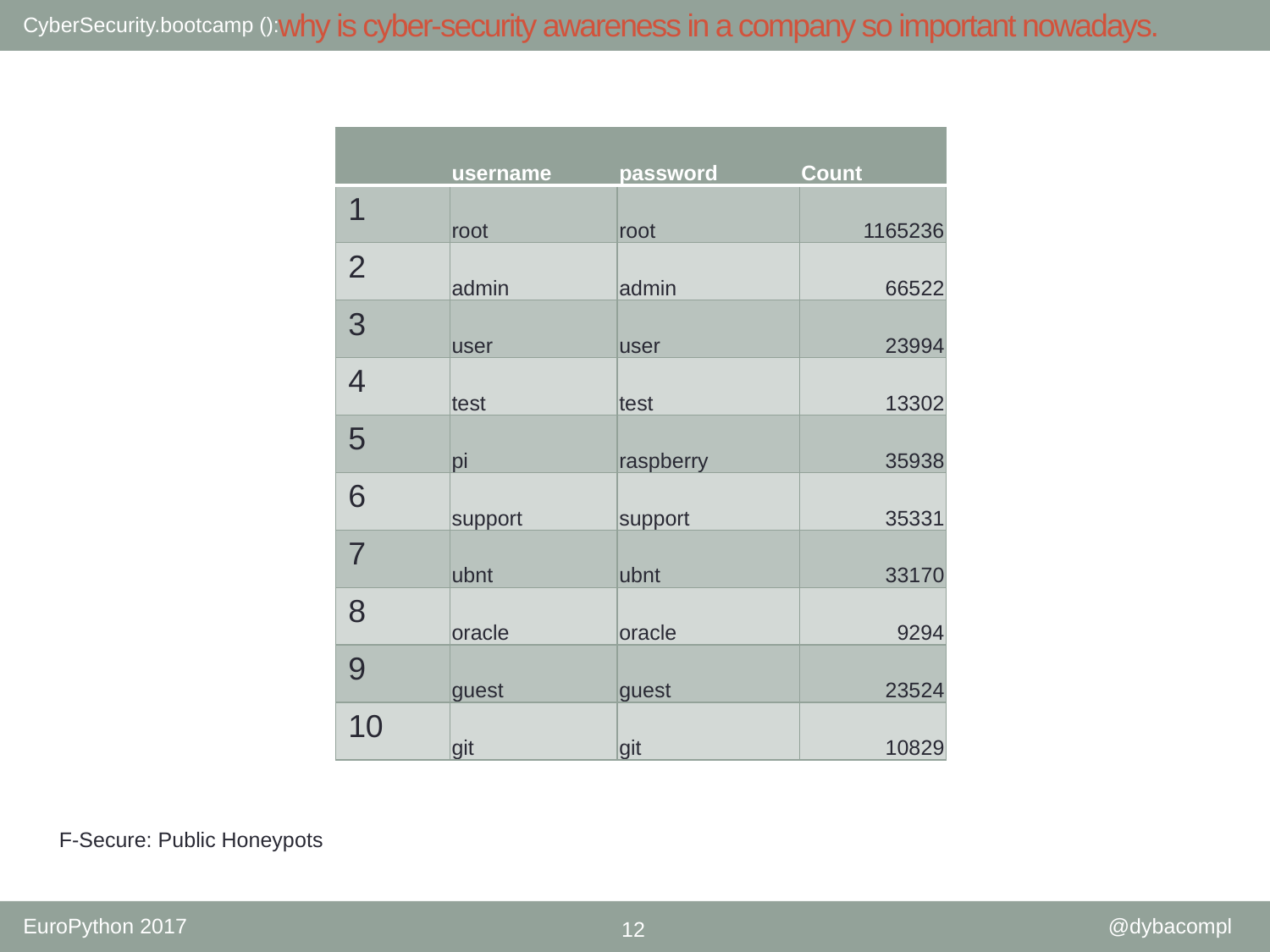

# why is cyber-security awareness in a company so important nowadays.
|  | username | password | Count |
| --- | --- | --- | --- |
| 1 | root | root | 1165236 |
| 2 | admin | admin | 66522 |
| 3 | user | user | 23994 |
| 4 | test | test | 13302 |
| 5 | pi | raspberry | 35938 |
| 6 | support | support | 35331 |
| 7 | ubnt | ubnt | 33170 |
| 8 | oracle | oracle | 9294 |
| 9 | guest | guest | 23524 |
| 10 | git | git | 10829 |
F-Secure: Public Honeypots